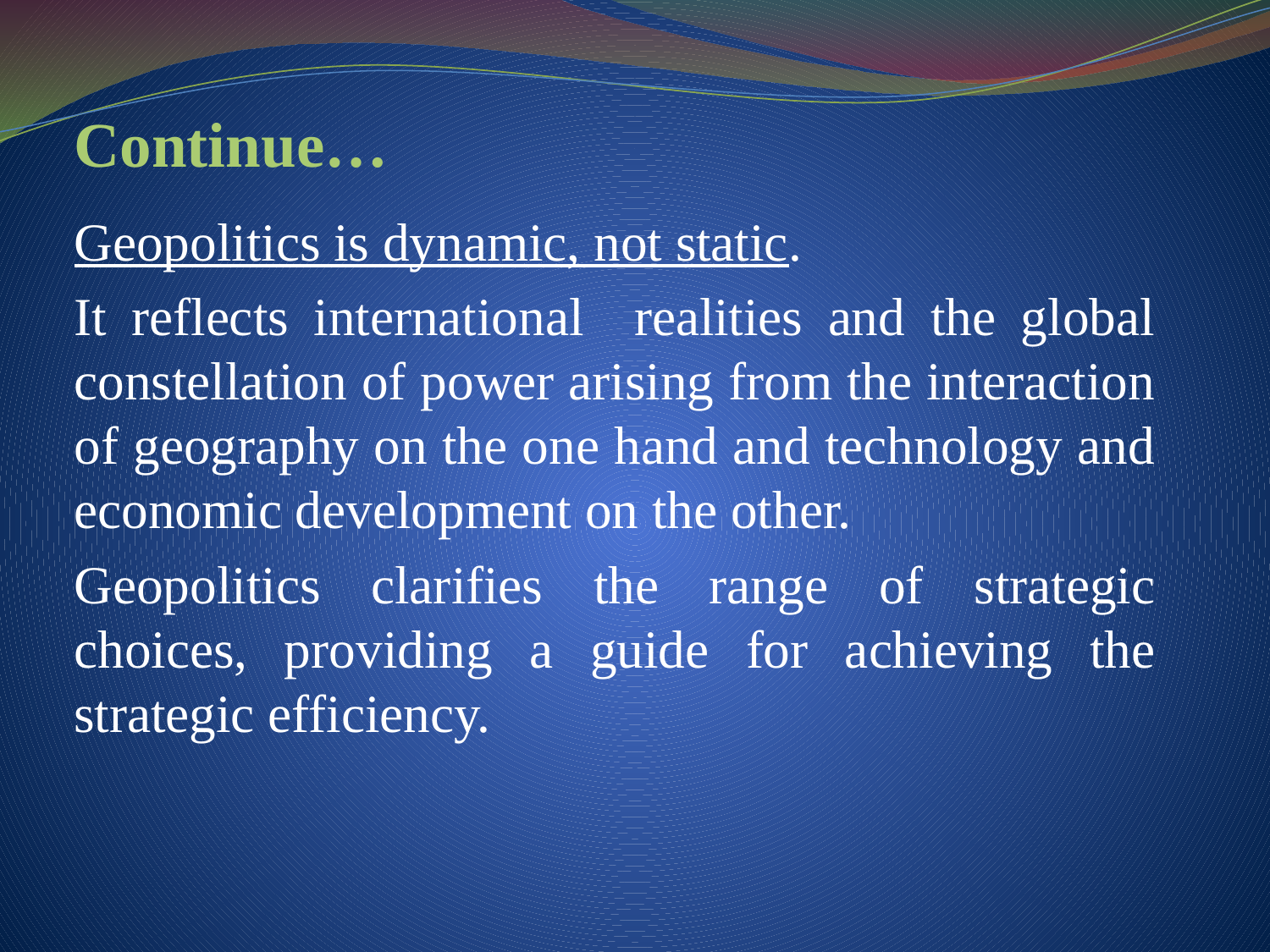

# Continue…
Geopolitics is dynamic, not static.
It reflects international  realities and the global constellation of power arising from the interaction of geography on the one hand and technology and economic development on the other.
Geopolitics clarifies the range of strategic choices, providing a guide for achieving the strategic efficiency.